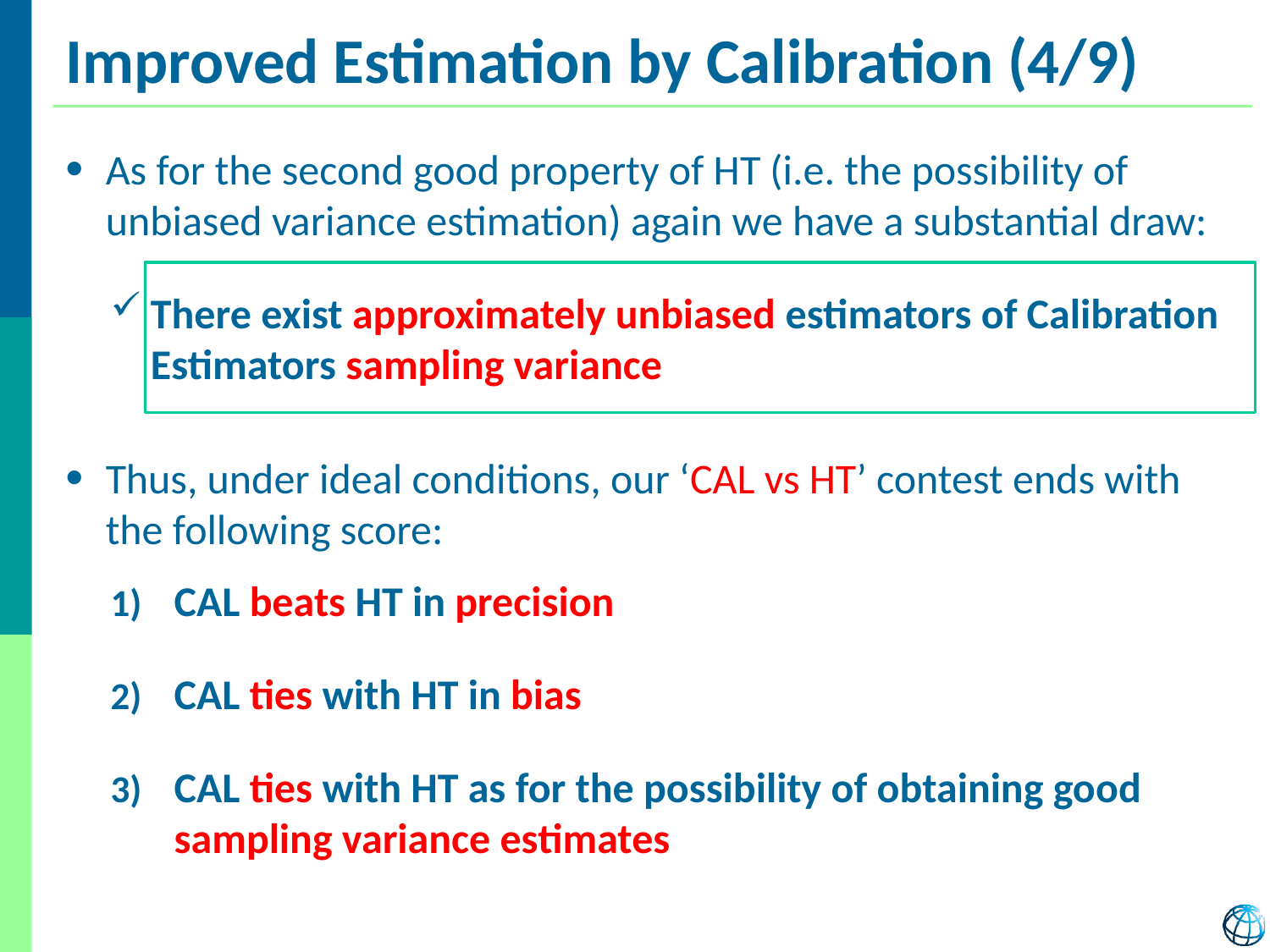

# Improved Estimation by Calibration (4/9)
As for the second good property of HT (i.e. the possibility of unbiased variance estimation) again we have a substantial draw:
There exist approximately unbiased estimators of Calibration Estimators sampling variance
Thus, under ideal conditions, our ‘CAL vs HT’ contest ends with the following score:
CAL beats HT in precision
CAL ties with HT in bias
CAL ties with HT as for the possibility of obtaining good sampling variance estimates